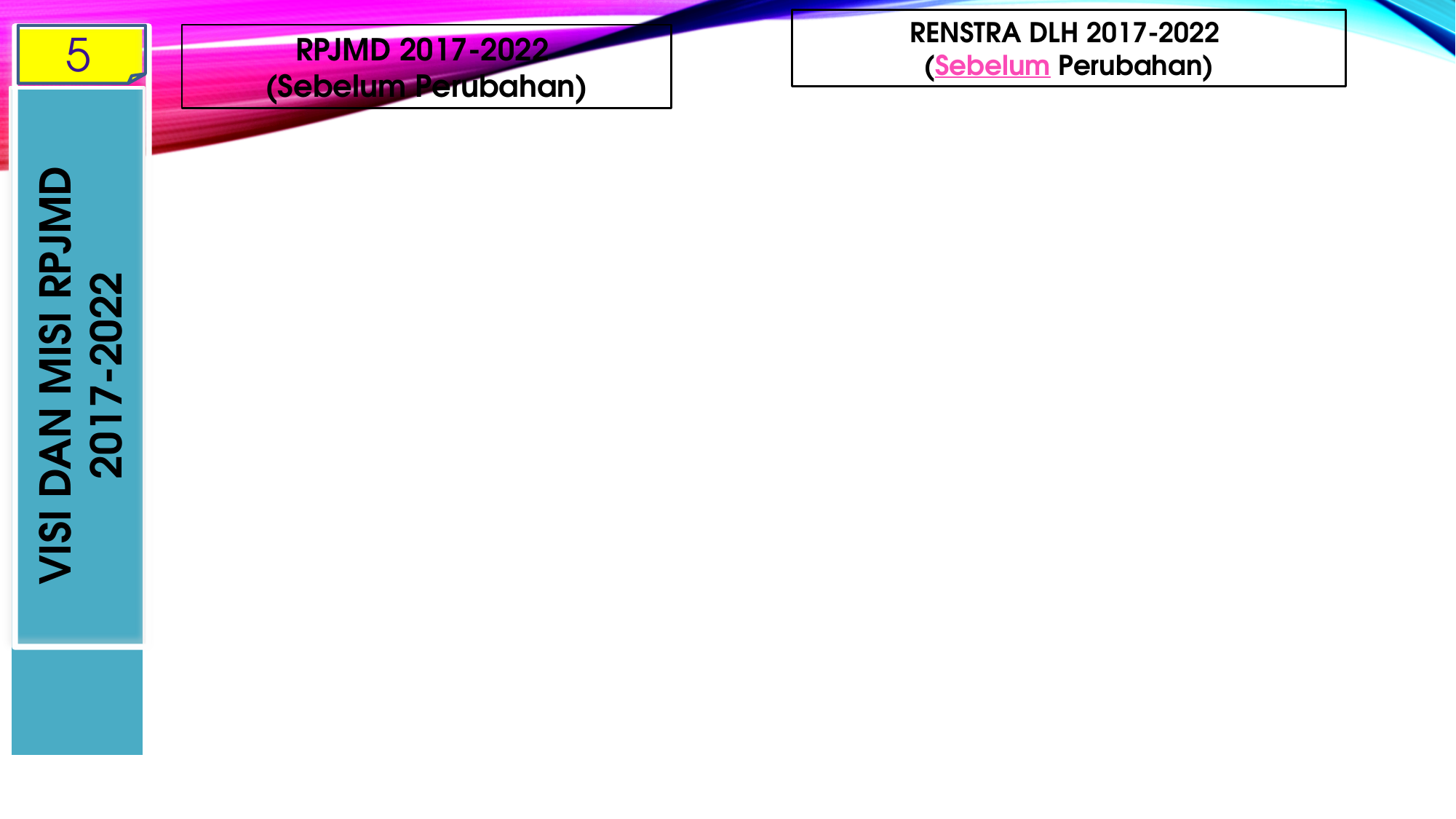

RENSTRA DLH 2017-2022
(Sebelum Perubahan)
RPJMD 2017-2022
(Sebelum Perubahan)

5

VISI DAN MISI RPJMD 2017-2022
VISI DAN MISI RPJMD 2017-2022
VISI